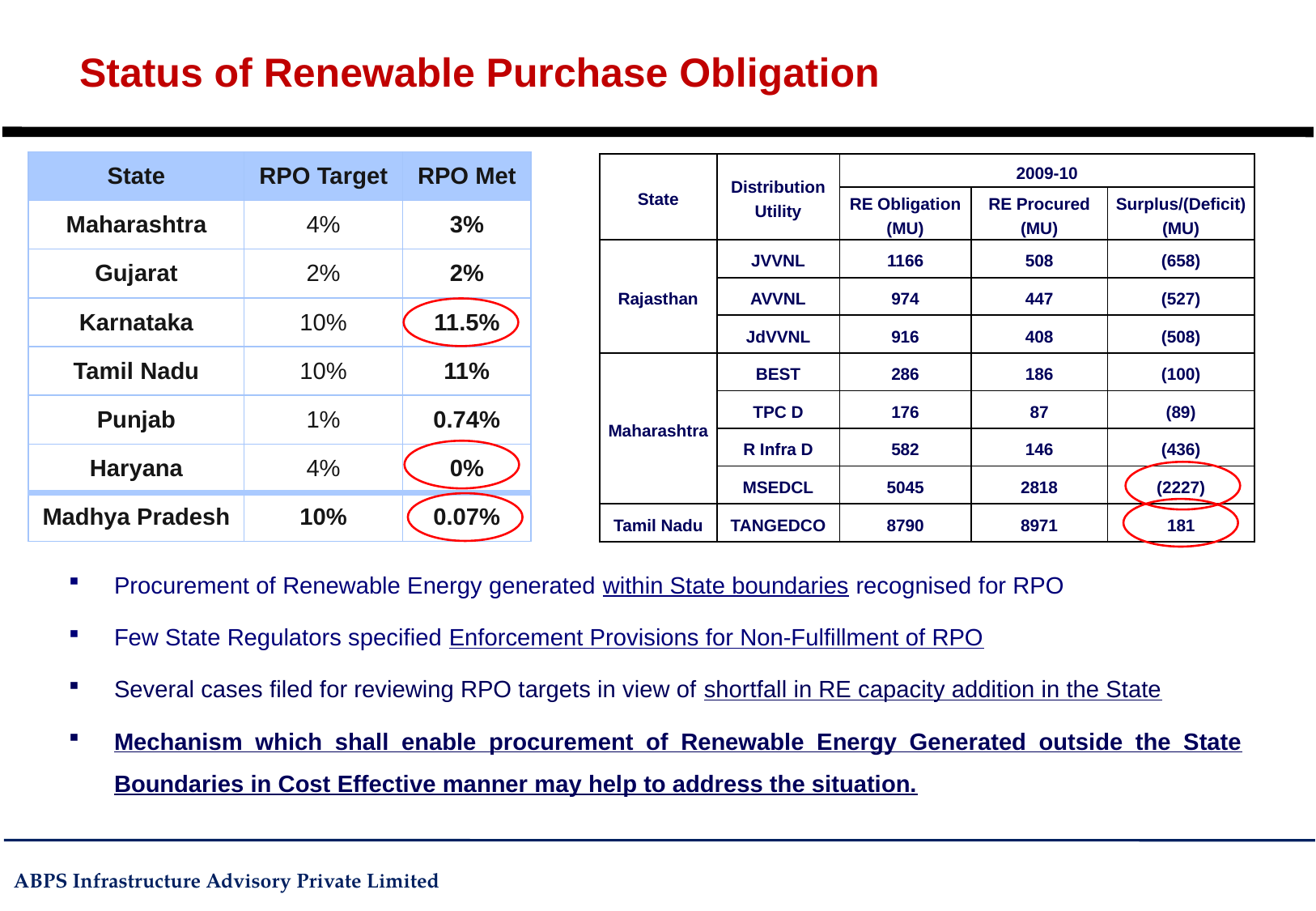

# Status of Renewable Purchase Obligation
| State | RPO Target | RPO Met |
| --- | --- | --- |
| Maharashtra | 4% | 3% |
| Gujarat | 2% | 2% |
| Karnataka | 10% | 11.5% |
| Tamil Nadu | 10% | 11% |
| Punjab | 1% | 0.74% |
| Haryana | 4% | 0% |
| Madhya Pradesh | 10% | 0.07% |
| State | Distribution Utility | 2009-10 |  |  |
| --- | --- | --- | --- | --- |
|  |  | RE Obligation (MU) | RE Procured (MU) | Surplus/(Deficit) (MU) |
| Rajasthan | JVVNL | 1166 | 508 | (658) |
|  | AVVNL | 974 | 447 | (527) |
|  | JdVVNL | 916 | 408 | (508) |
| Maharashtra | BEST | 286 | 186 | (100) |
|  | TPC D | 176 | 87 | (89) |
|  | R Infra D | 582 | 146 | (436) |
|  | MSEDCL | 5045 | 2818 | (2227) |
| Tamil Nadu | TANGEDCO | 8790 | 8971 | 181 |

Procurement of Renewable Energy generated within State boundaries recognised for RPO
Few State Regulators specified Enforcement Provisions for Non-Fulfillment of RPO
Several cases filed for reviewing RPO targets in view of shortfall in RE capacity addition in the State
Mechanism which shall enable procurement of Renewable Energy Generated outside the State Boundaries in Cost Effective manner may help to address the situation.